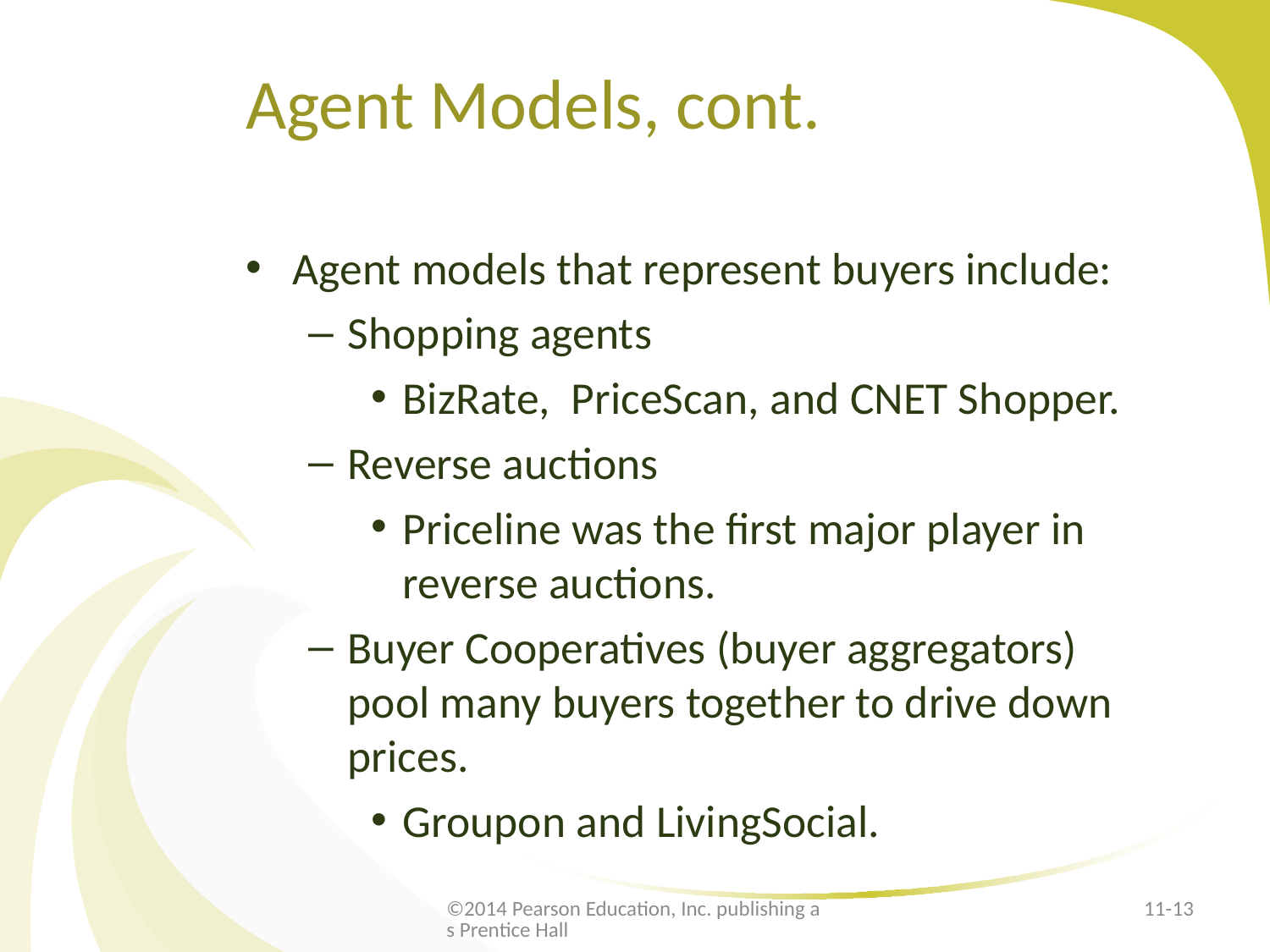

# Agent Models, cont.
Agent models that represent buyers include:
Shopping agents
BizRate,  PriceScan, and CNET Shopper.
Reverse auctions
Priceline was the first major player in reverse auctions.
Buyer Cooperatives (buyer aggregators) pool many buyers together to drive down prices.
Groupon and LivingSocial.
©2014 Pearson Education, Inc. publishing as Prentice Hall
11-13